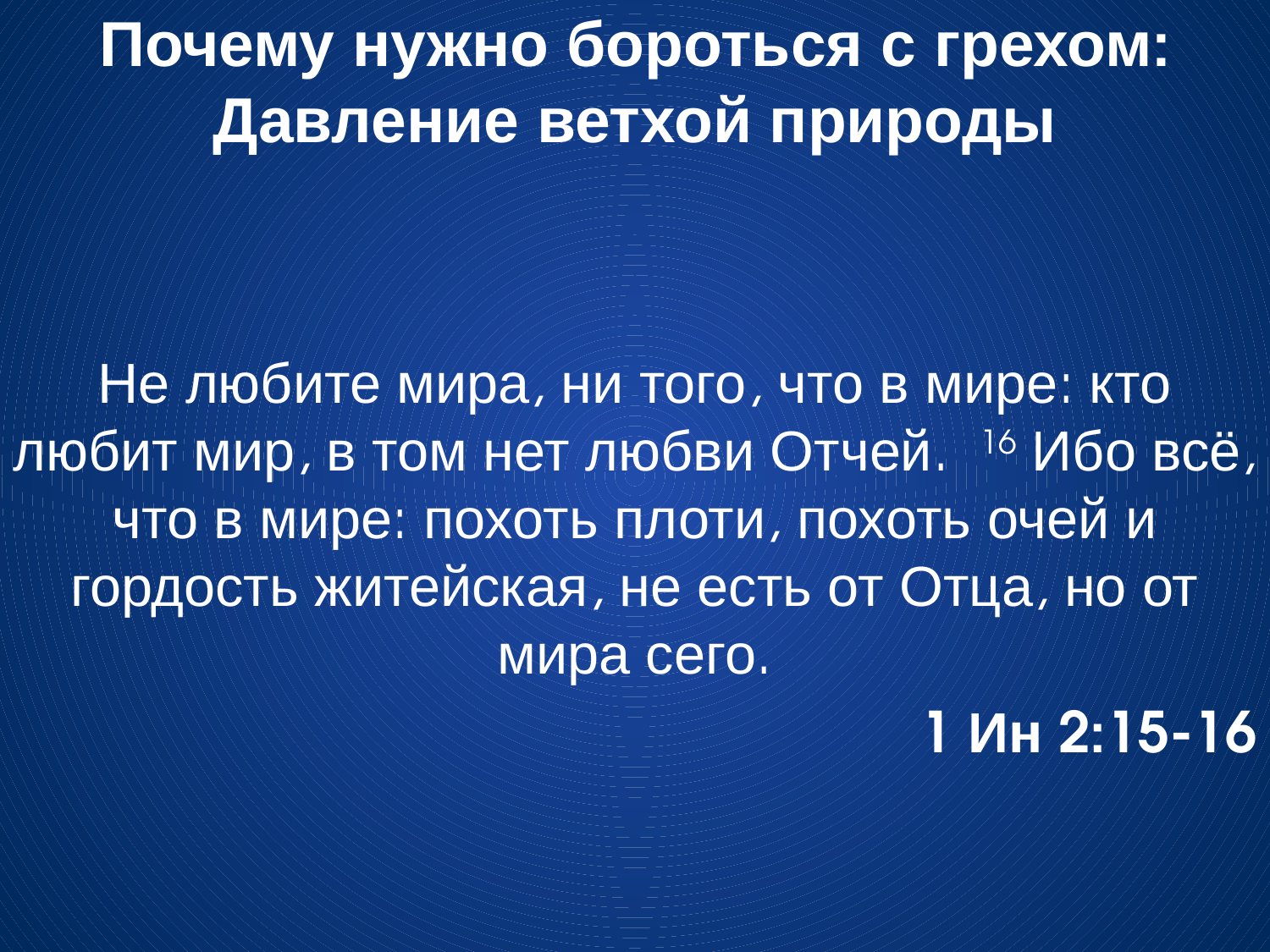

# Почему нужно бороться с грехом: Давление ветхой природы
Не любите мира, ни того, что в мире: кто любит мир, в том нет любви Отчей.  16 Ибо всё, что в мире: похоть плоти, похоть очей и гордость житейская, не есть от Отца, но от мира сего.
1 Ин 2:15-16